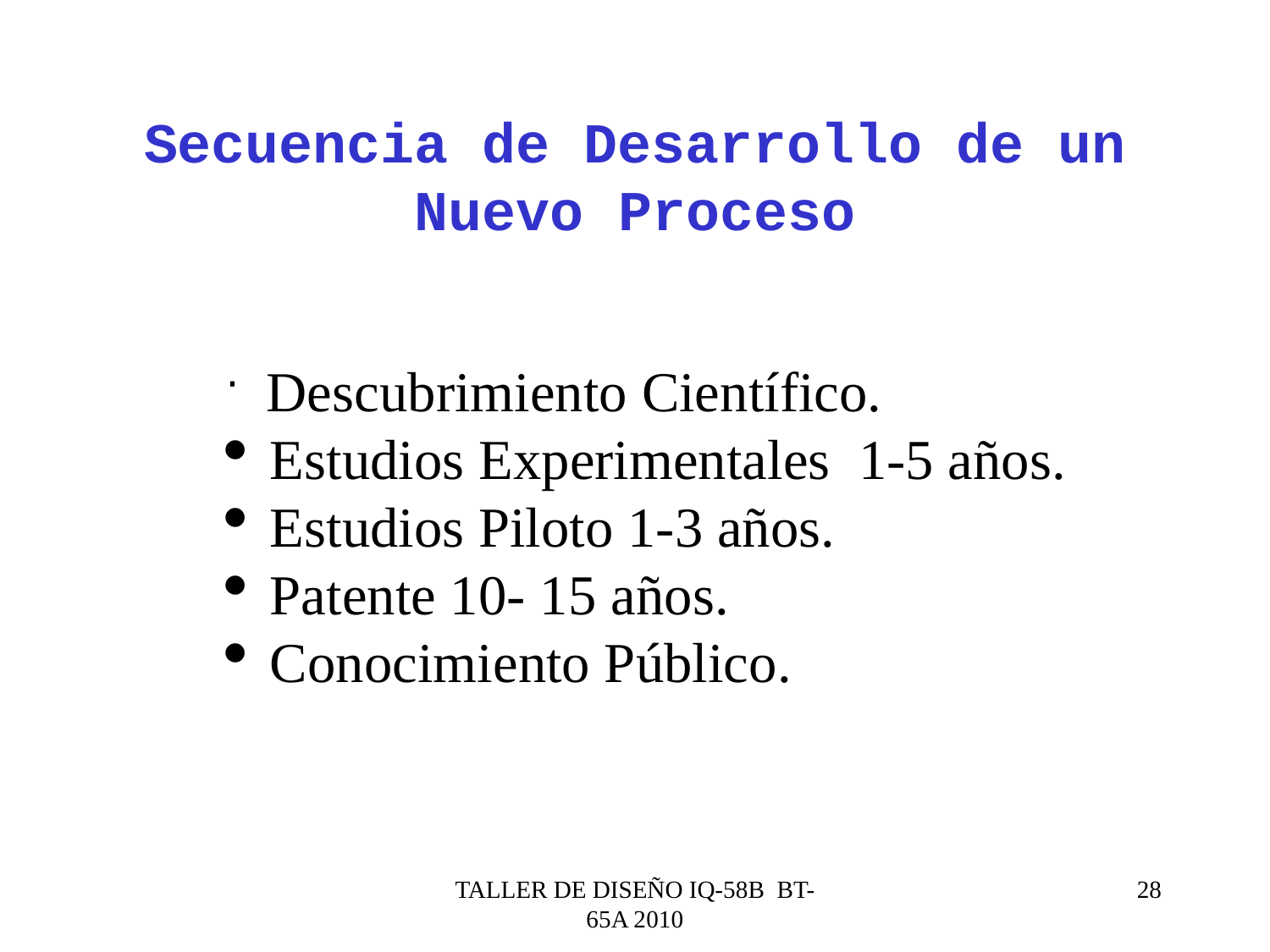

# Secuencia de Desarrollo de un Nuevo Proceso
 Descubrimiento Científico.
 Estudios Experimentales  1-5 años.
 Estudios Piloto 1-3 años.
 Patente 10- 15 años.
 Conocimiento Público.
TALLER DE DISEÑO IQ-58B  BT-65A 2010
28